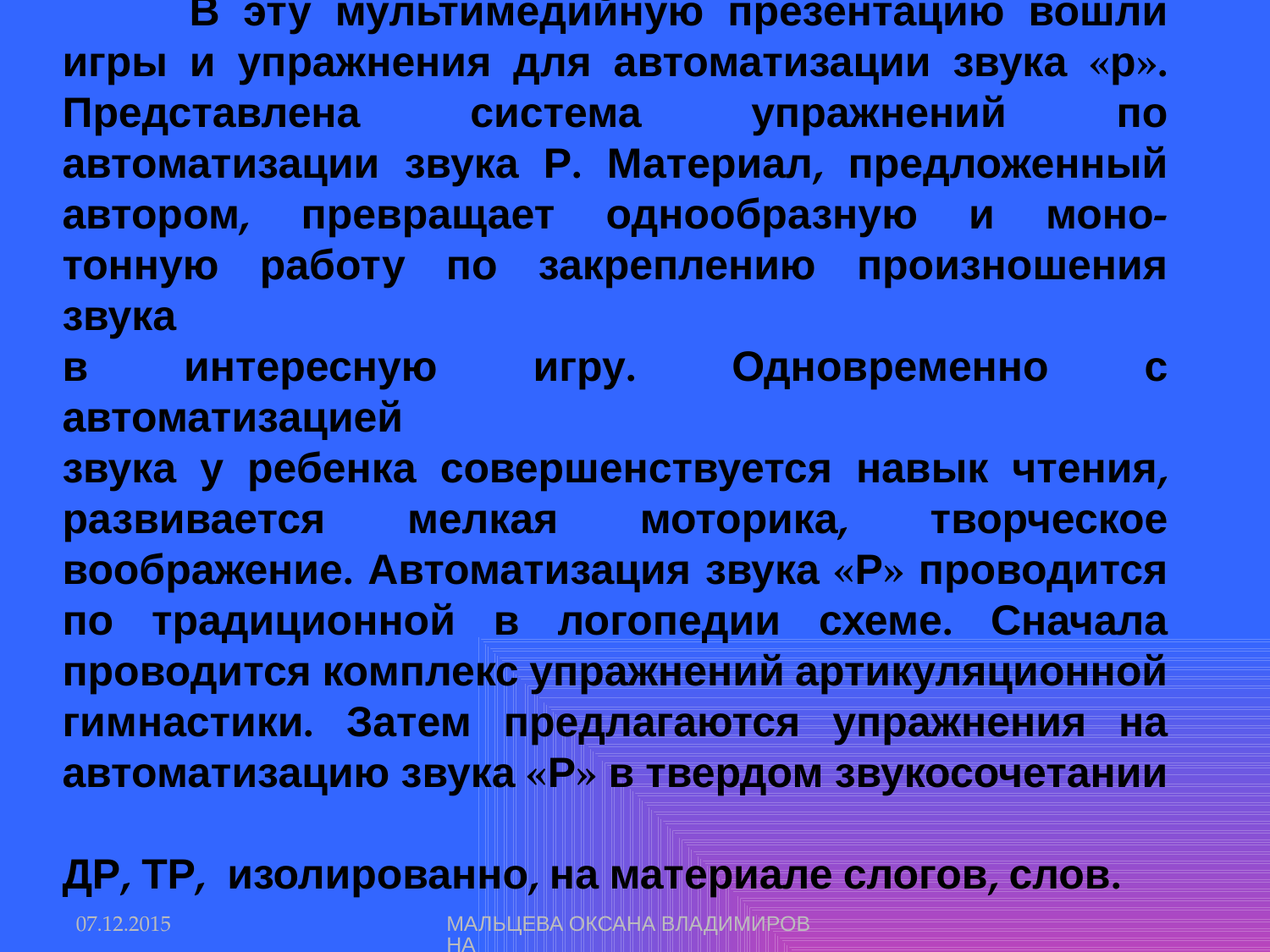

В эту мультимедийную презентацию вошли игры и упражнения для автоматизации звука «р». Представлена система упражнений по автоматизации звука Р. Материал, предложенный автором, превращает однообразную и моно-
тонную работу по закреплению произношения звука
в интересную игру. Одновременно с автоматизацией
звука у ребенка совершенствуется навык чтения, развивается мелкая моторика, творческое воображение. Автоматизация звука «Р» проводится по традиционной в логопедии схеме. Сначала проводится комплекс упражнений артикуляционной гимнастики. Затем предлагаются упражнения на автоматизацию звука «Р» в твердом звукосочетании
ДР, ТР,  изолированно, на материале слогов, слов.

07.12.2015
МАЛЬЦЕВА ОКСАНА ВЛАДИМИРОВНА